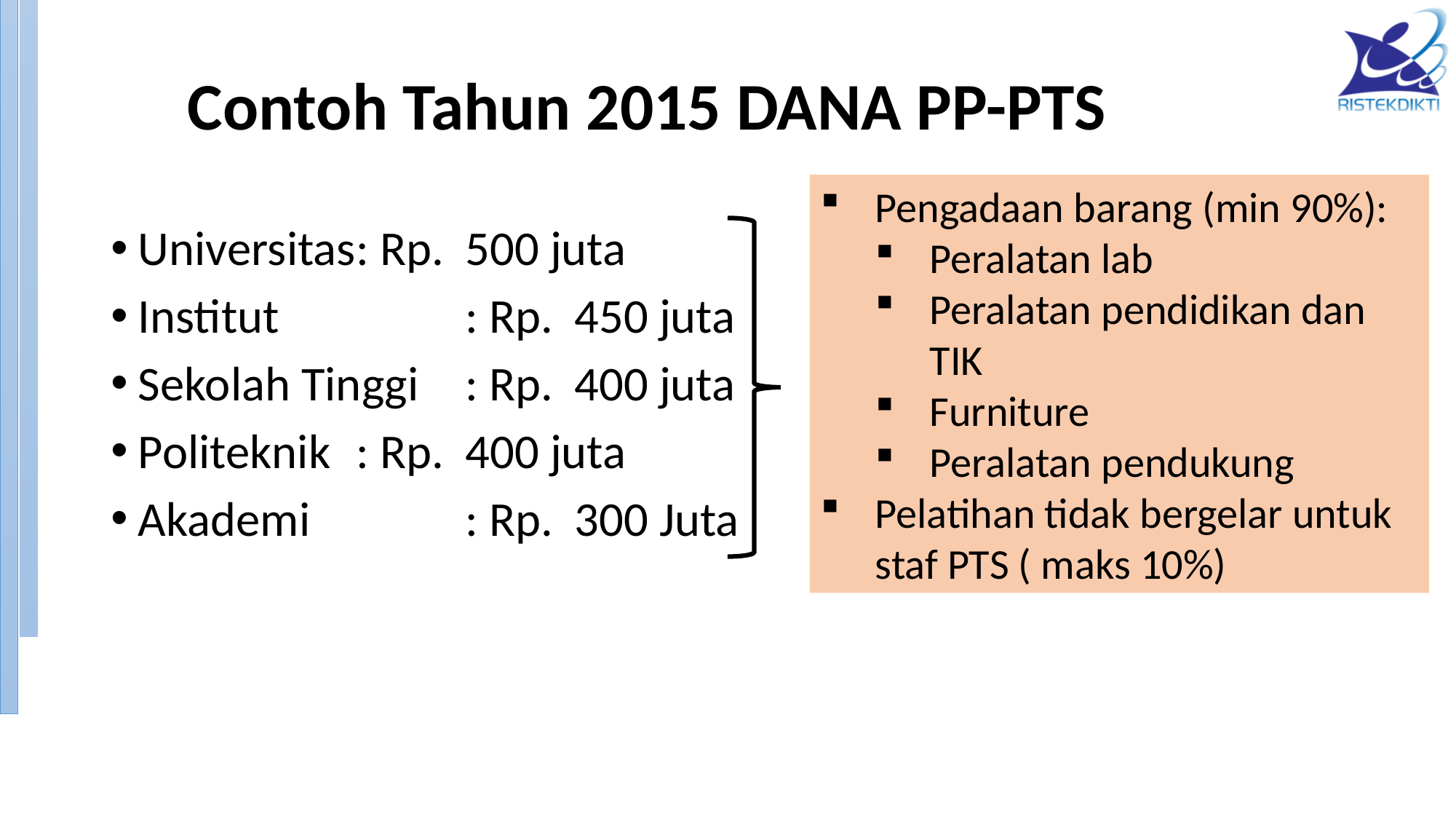

# Contoh Tahun 2015 DANA PP-PTS
Pengadaan barang (min 90%):
Peralatan lab
Peralatan pendidikan dan TIK
Furniture
Peralatan pendukung
Pelatihan tidak bergelar untuk staf PTS ( maks 10%)
Universitas	: Rp.	500 juta
Institut		: Rp.	450 juta
Sekolah Tinggi	: Rp.	400 juta
Politeknik	: Rp.	400 juta
Akademi		: Rp.	300 Juta